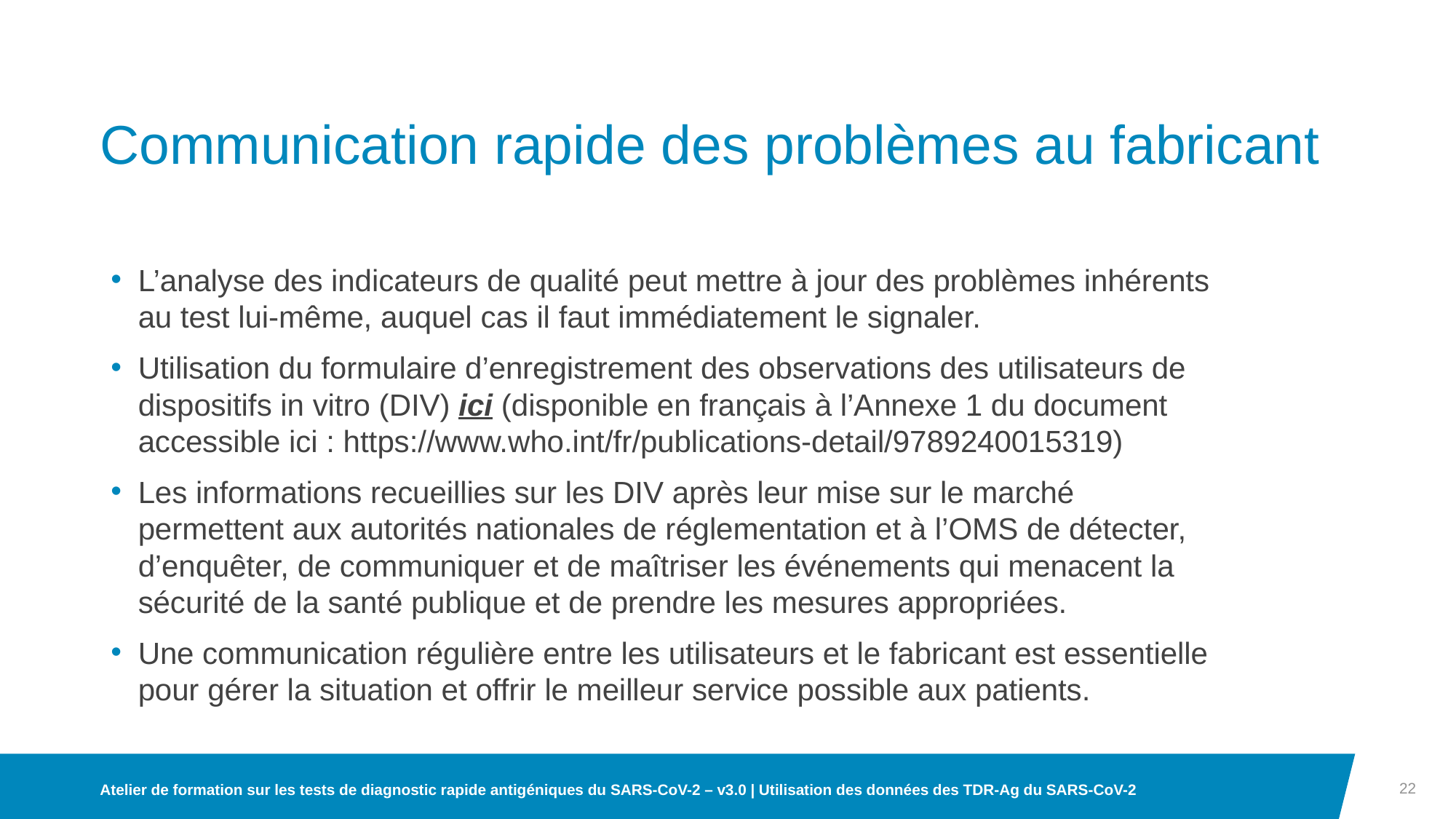

# Communication rapide des problèmes au fabricant

L’analyse des indicateurs de qualité peut mettre à jour des problèmes inhérents au test lui-même, auquel cas il faut immédiatement le signaler.
Utilisation du formulaire d’enregistrement des observations des utilisateurs de dispositifs in vitro (DIV) ici (disponible en français à l’Annexe 1 du document accessible ici : https://www.who.int/fr/publications-detail/9789240015319)
Les informations recueillies sur les DIV après leur mise sur le marché permettent aux autorités nationales de réglementation et à l’OMS de détecter, d’enquêter, de communiquer et de maîtriser les événements qui menacent la sécurité de la santé publique et de prendre les mesures appropriées.
Une communication régulière entre les utilisateurs et le fabricant est essentielle pour gérer la situation et offrir le meilleur service possible aux patients.

22
Atelier de formation sur les tests de diagnostic rapide antigéniques du SARS-CoV-2 – v3.0 | Utilisation des données des TDR-Ag du SARS-CoV-2